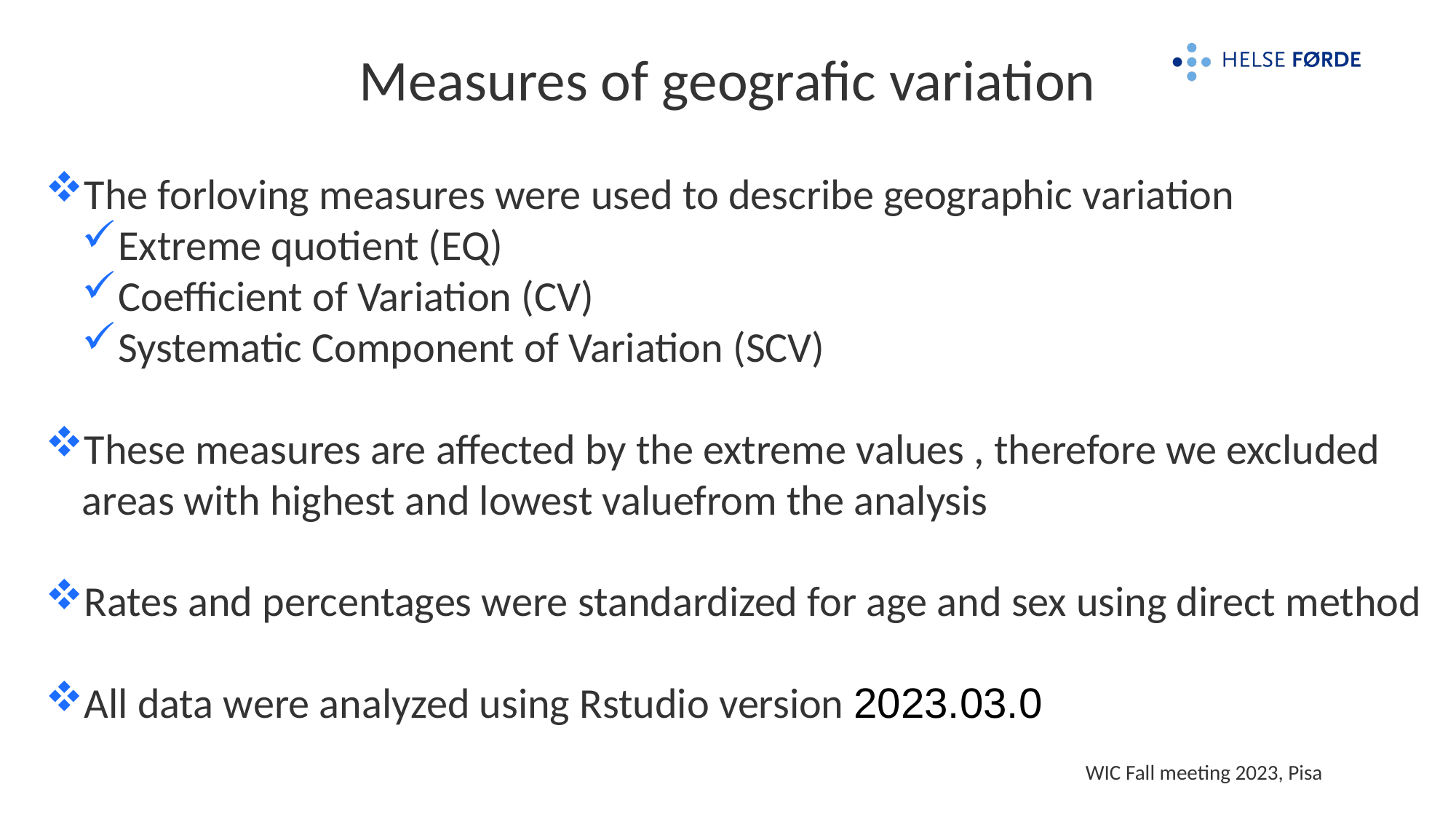

14.09.2023
# Measures of geografic variation
The forloving measures were used to describe geographic variation
Extreme quotient (EQ)
Coefficient of Variation (CV)
Systematic Component of Variation (SCV)

These measures are affected by the extreme values , therefore we excluded areas with highest and lowest valuefrom the analysis

Rates and percentages were standardized for age and sex using direct method

All data were analyzed using Rstudio version 2023.03.0
WIC Fall meeting 2023, Pisa